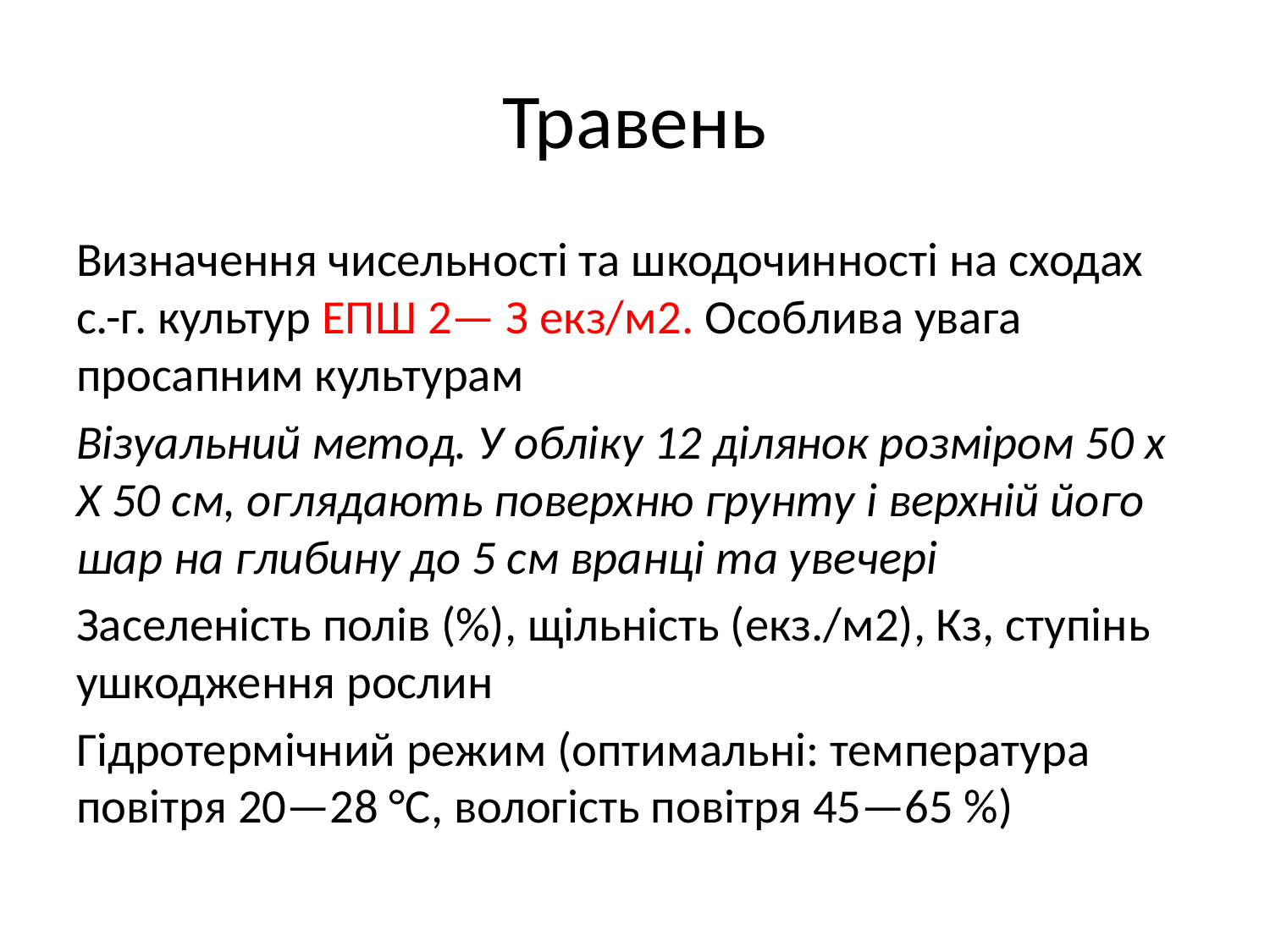

# Травень
Визначення чисельності та шкодочинності на сходах с.-г. культур ЕПШ 2— З екз/м2. Особлива увага просапним культурам
Візуальний метод. У обліку 12 ділянок розміром 50 х X 50 см, оглядають поверхню грунту і верхній його шар на глибину до 5 см вранці та увечері
Заселеність полів (%), щільність (екз./м2), Кз, ступінь ушкодження рослин
Гідротермічний режим (оптимальні: температура повітря 20—28 °С, вологість повітря 45—65 %)